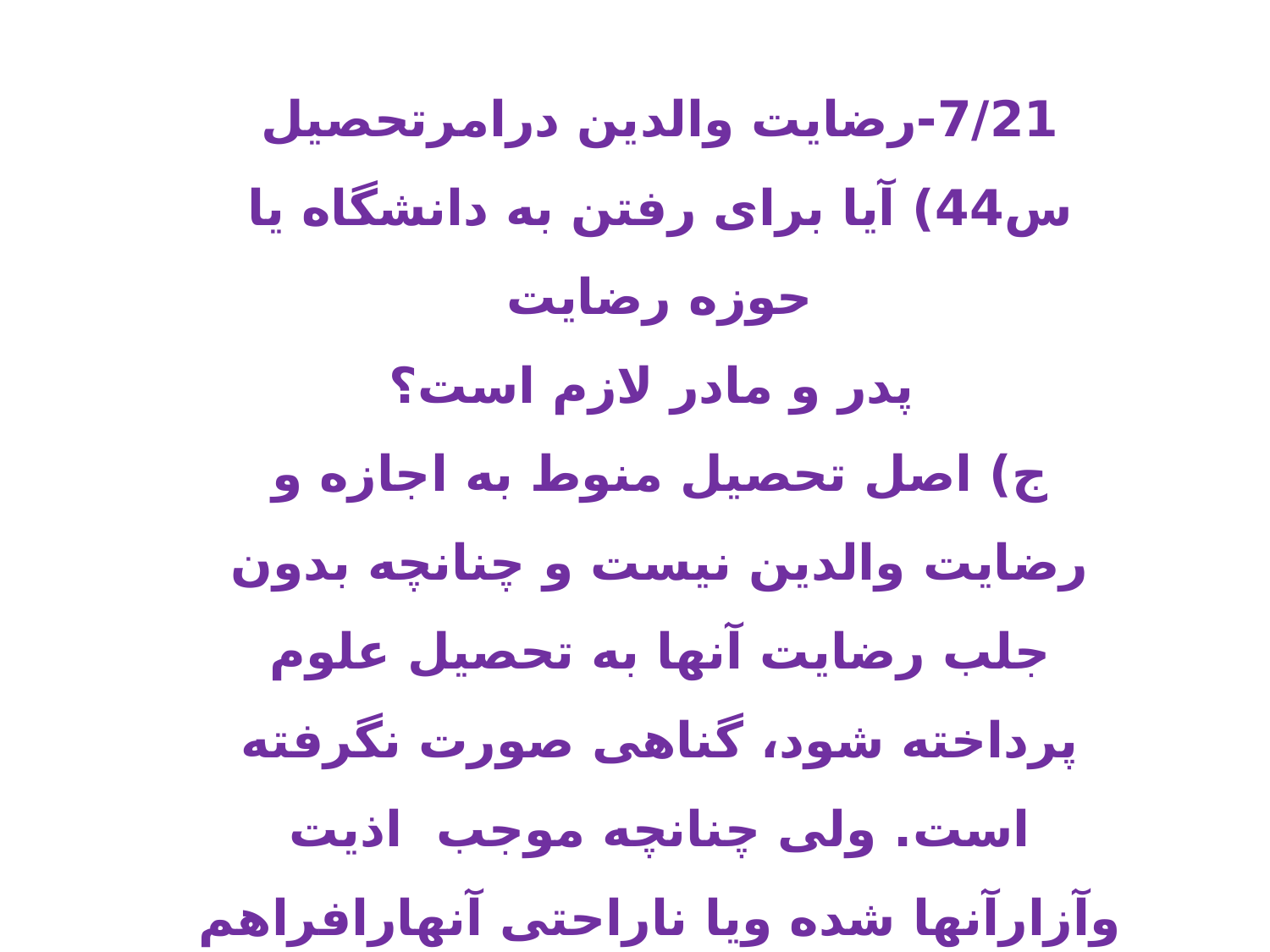

4)استفاده از شبکه های اجتماعی  که موجلاق و جدایی زن و شوهر شود، جایز نیست   . (استفتاءازدفتر مقام معظم رهبری،29/11/1394)
5) دیدن فیلمهای مستهجن توسط زن وشوهر  که موجب تحری شهوت شود، جایز نیست. (اجوبه،س1200)
6) اگر استفاده از فضای مجازی، شبکه های اجتماعی و بازیهای اینترنتی، موجب اذیت و آزار والدین شود، حرام و گناه است.
7/21-رضایت والدین درامرتحصیل
س44) آیا برای رفتن به دانشگاه یا حوزه رضایت
 پدر و مادر لازم است؟
ج) اصل تحصیل منوط به اجازه و رضایت والدین نیست و چنانچه بدون جلب رضایت آنها به تحصیل علوم پرداخته شود، گناهی صورت نگرفته است. ولی چنانچه موجب  اذیت وآزارآنها شده ویا ناراحتی آنهارافراهم نماید، در این صورت جلب رضایت آنها لازم ورفع اسباب ناراحتیشان ضروری است.